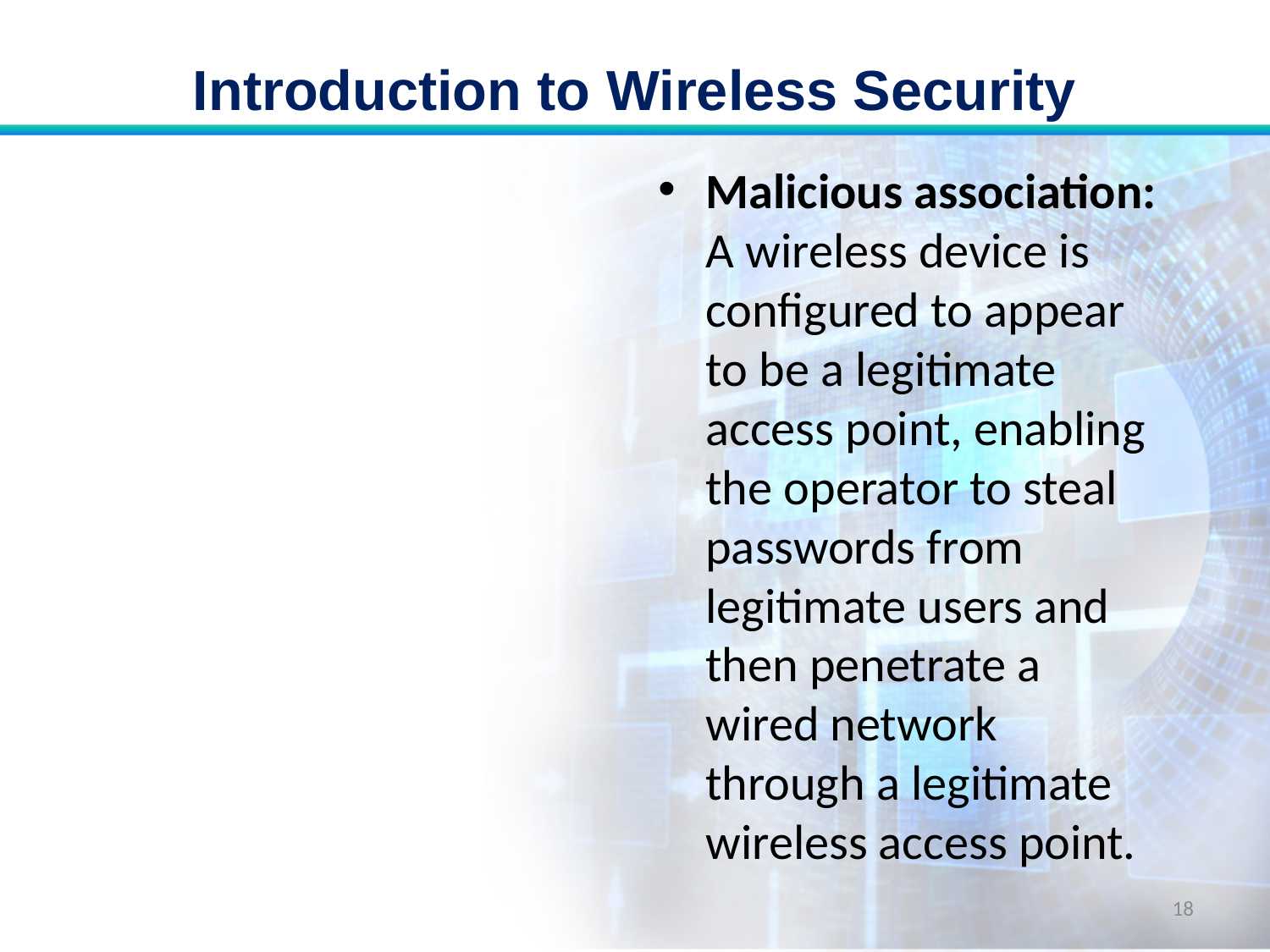

# Introduction to Wireless Security
Malicious association: A wireless device is configured to appear to be a legitimate access point, enabling the operator to steal passwords from legitimate users and then penetrate a wired network through a legitimate wireless access point.
18